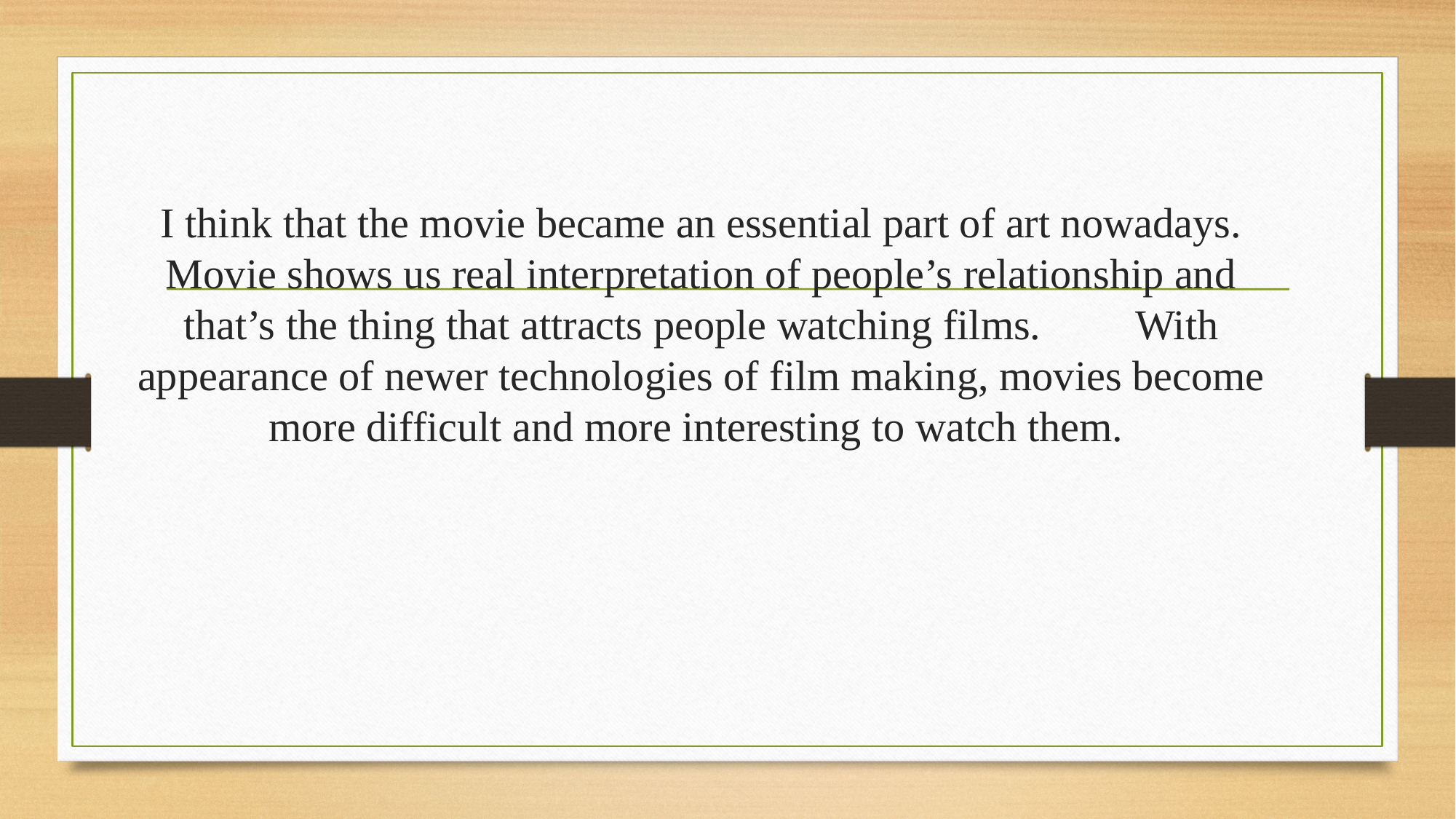

# I think that the movie became an essential part of art nowadays. Movie shows us real interpretation of people’s relationship and that’s the thing that attracts people watching films.         With appearance of newer technologies of film making, movies become more difficult and more interesting to watch them.